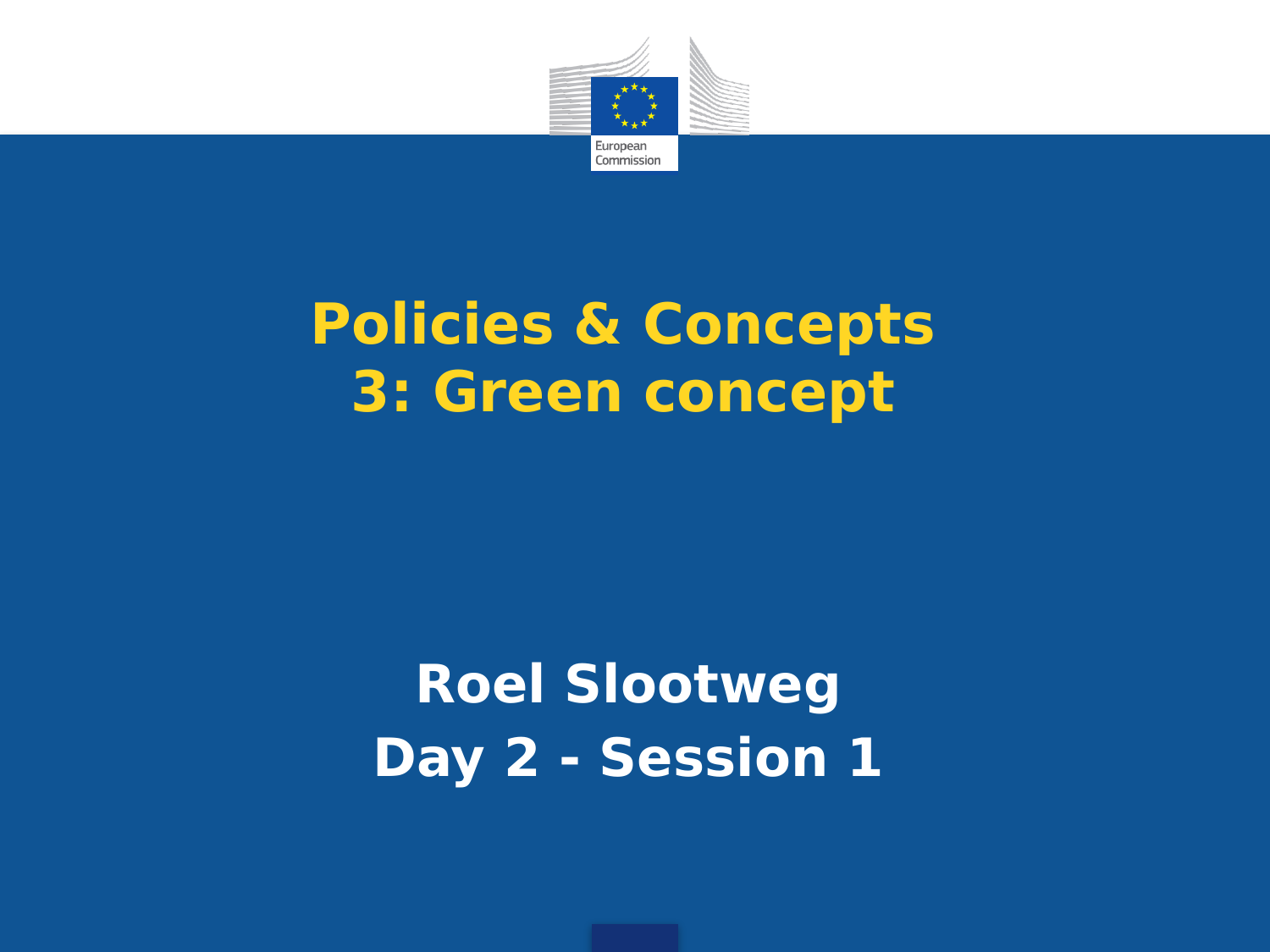

# Policies & Concepts 3: Green concept
Roel Slootweg
Day 2 - Session 1